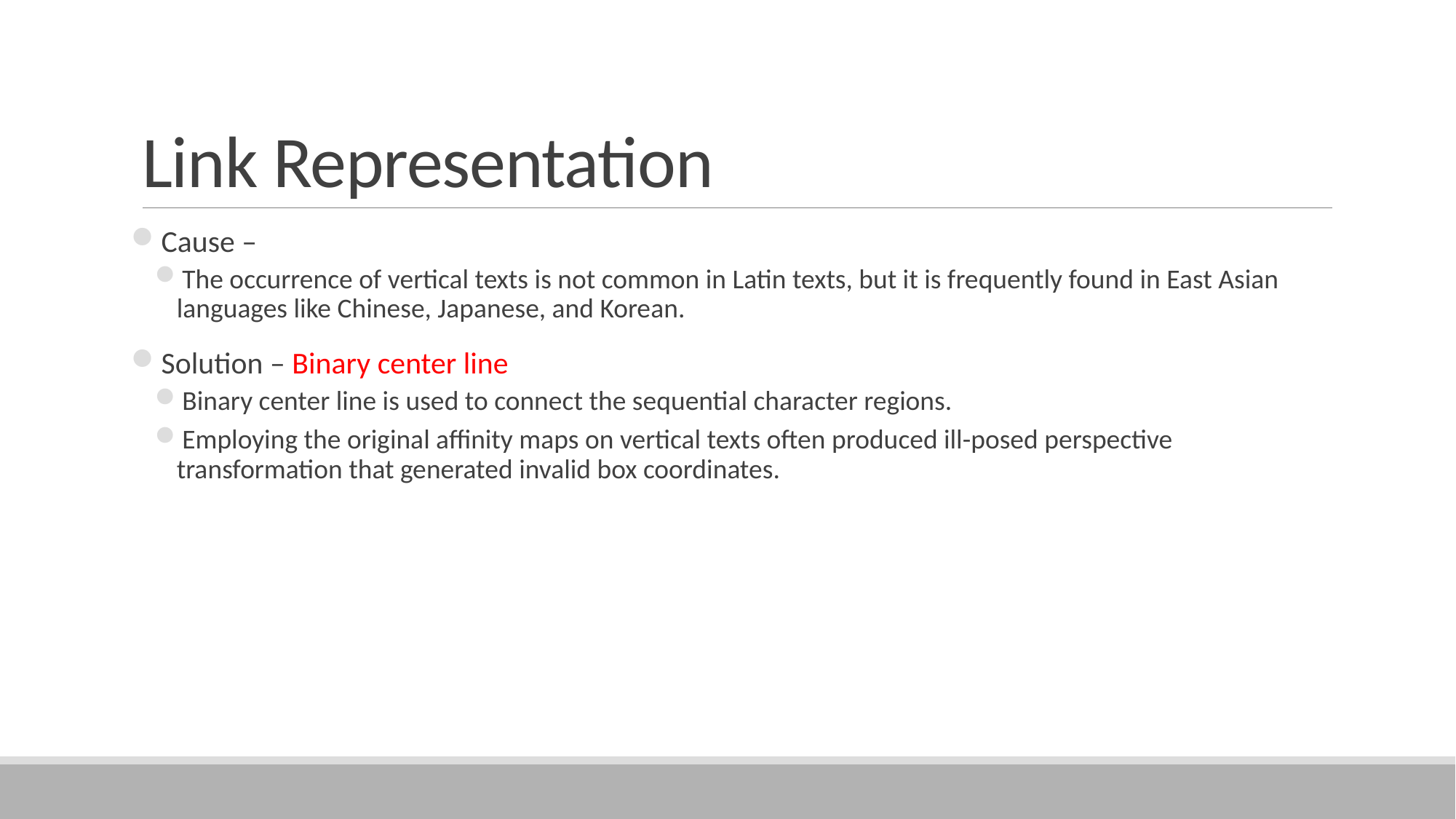

# Link Representation
Cause –
The occurrence of vertical texts is not common in Latin texts, but it is frequently found in East Asian languages like Chinese, Japanese, and Korean.
Solution – Binary center line
Binary center line is used to connect the sequential character regions.
Employing the original aﬃnity maps on vertical texts often produced ill-posed perspective transformation that generated invalid box coordinates.